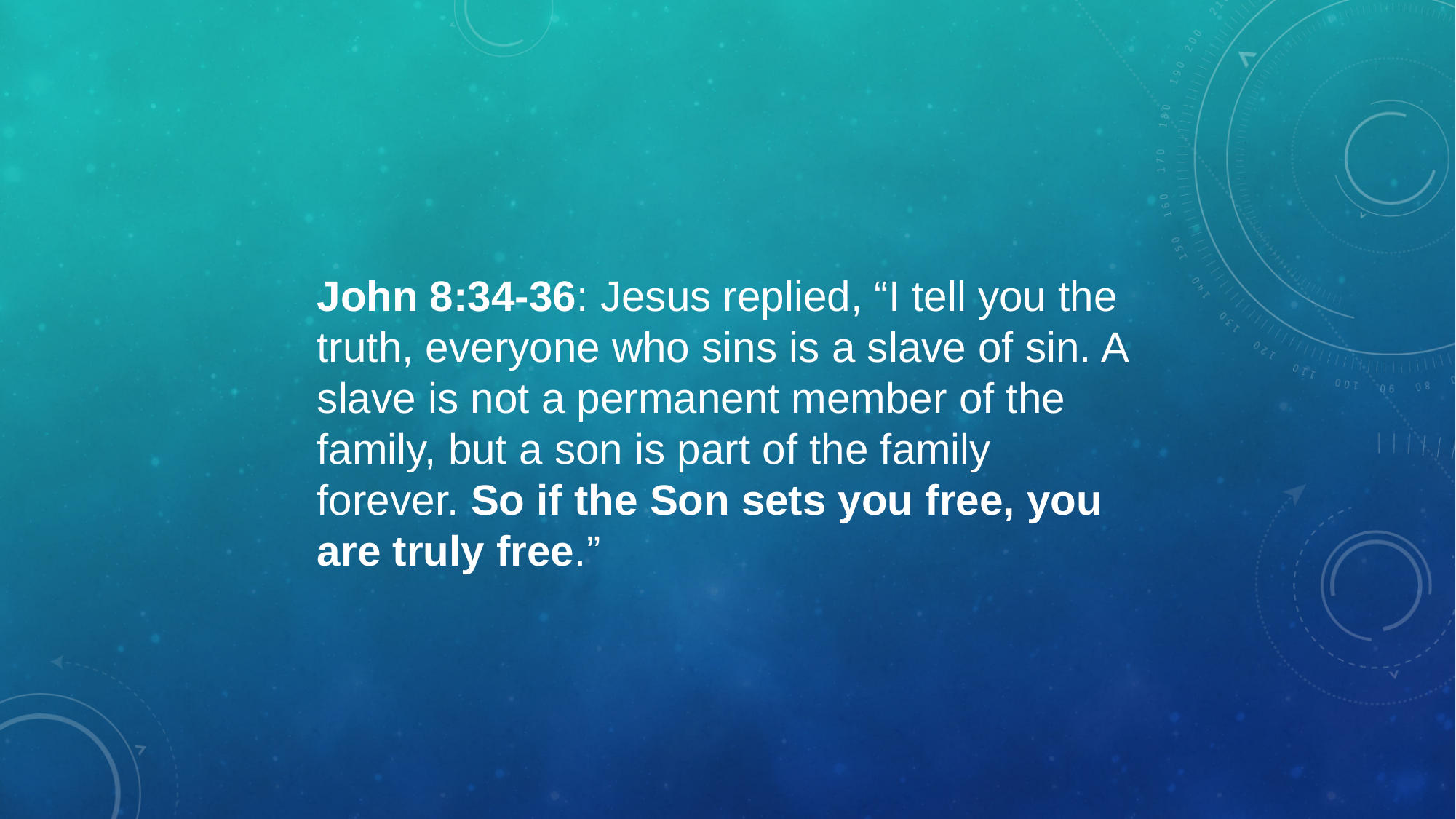

John 8:34-36: Jesus replied, “I tell you the truth, everyone who sins is a slave of sin. A slave is not a permanent member of the family, but a son is part of the family forever. So if the Son sets you free, you are truly free.”